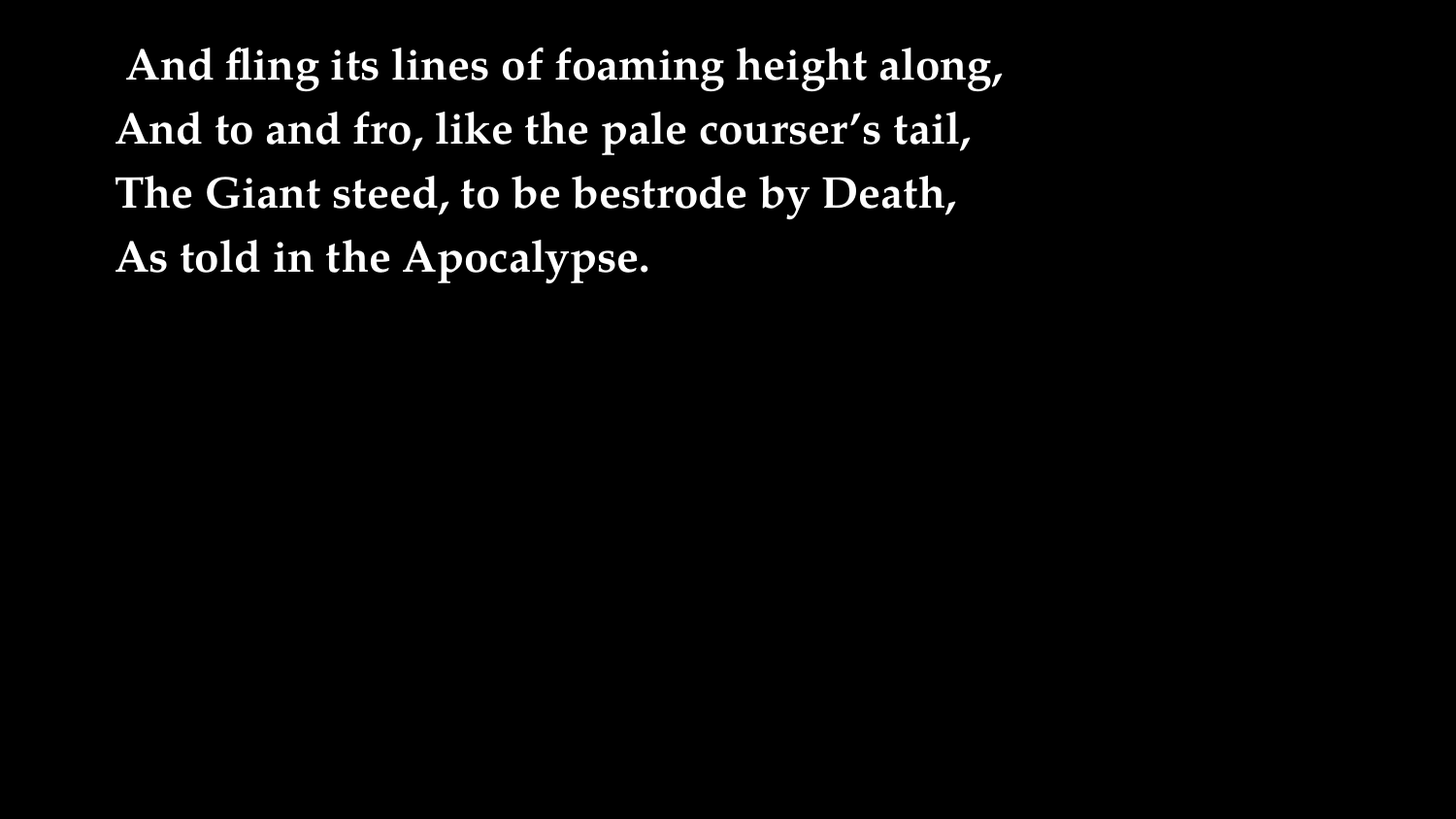

# And fling its lines of foaming height along, And to and fro, like the pale courser’s tail, The Giant steed, to be bestrode by Death, As told in the Apocalypse.